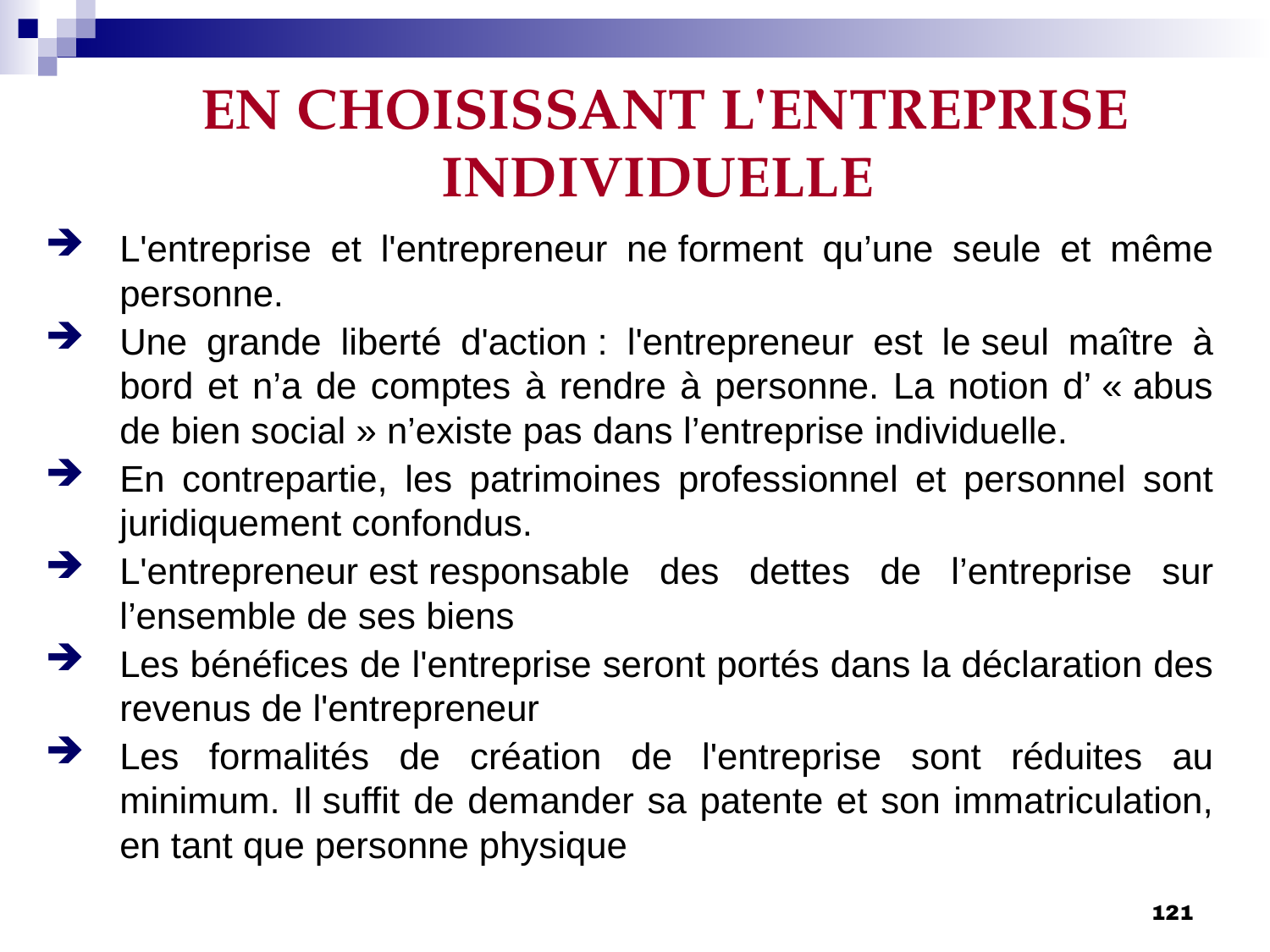

# EN CHOISISSANT L'ENTREPRISE INDIVIDUELLE
L'entreprise et l'entrepreneur ne forment qu’une seule et même personne.
Une grande liberté d'action : l'entrepreneur est le seul maître à bord et n’a de comptes à rendre à personne. La notion d’ « abus de bien social » n’existe pas dans l’entreprise individuelle.
En contrepartie, les patrimoines professionnel et personnel sont juridiquement confondus.
L'entrepreneur est responsable des dettes de l’entreprise sur l’ensemble de ses biens
Les bénéfices de l'entreprise seront portés dans la déclaration des revenus de l'entrepreneur
Les formalités de création de l'entreprise sont réduites au minimum. Il suffit de demander sa patente et son immatriculation, en tant que personne physique
121